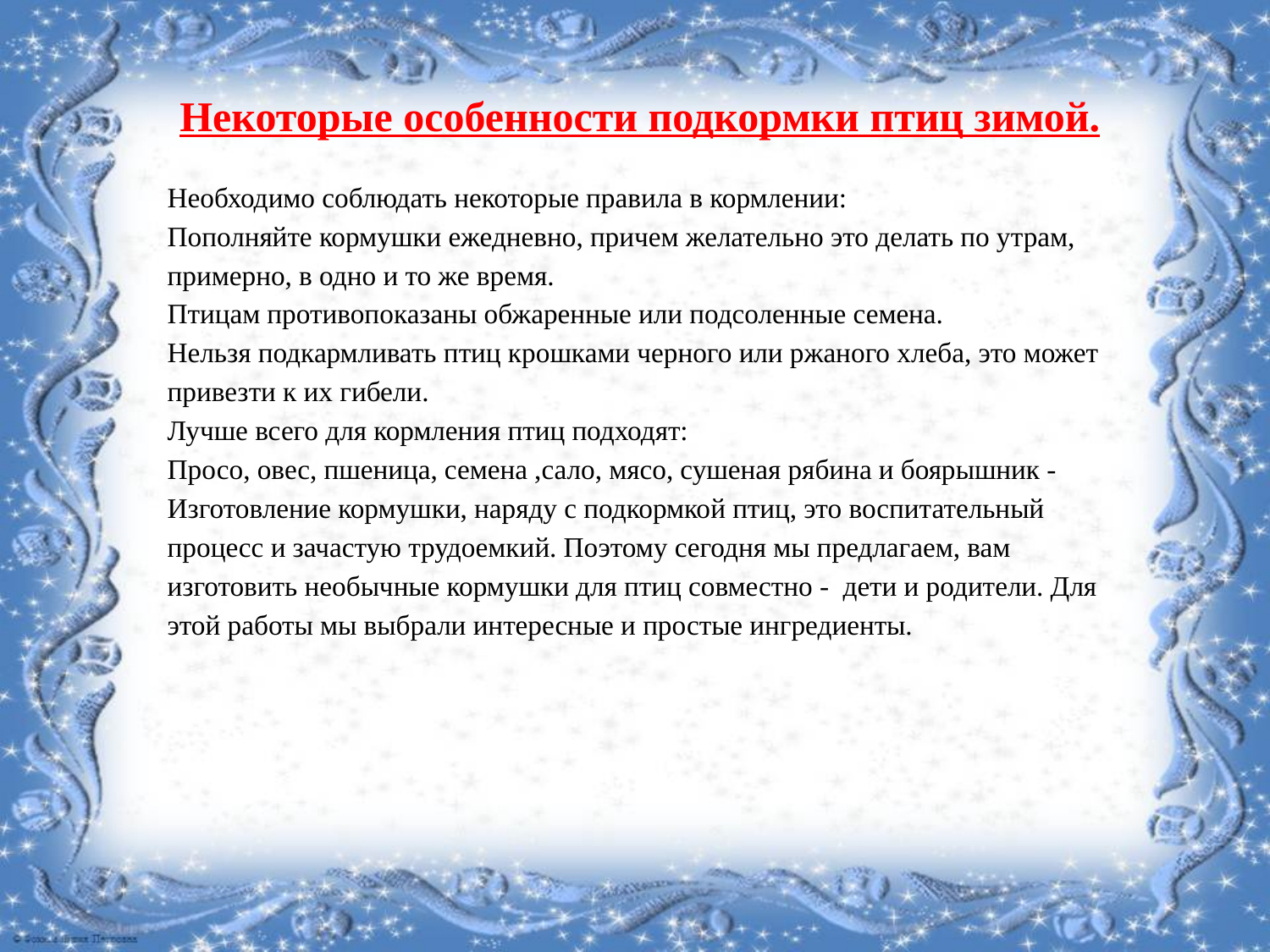

Некоторые особенности подкормки птиц зимой.

Необходимо соблюдать некоторые правила в кормлении:
Пополняйте кормушки ежедневно, причем желательно это делать по утрам, примерно, в одно и то же время.
Птицам противопоказаны обжаренные или подсоленные семена.
Нельзя подкармливать птиц крошками черного или ржаного хлеба, это может привезти к их гибели.
Лучше всего для кормления птиц подходят:
Просо, овес, пшеница, семена ,сало, мясо, сушеная рябина и боярышник -  Изготовление кормушки, наряду с подкормкой птиц, это воспитательный процесс и зачастую трудоемкий. Поэтому сегодня мы предлагаем, вам изготовить необычные кормушки для птиц совместно -  дети и родители. Для этой работы мы выбрали интересные и простые ингредиенты.